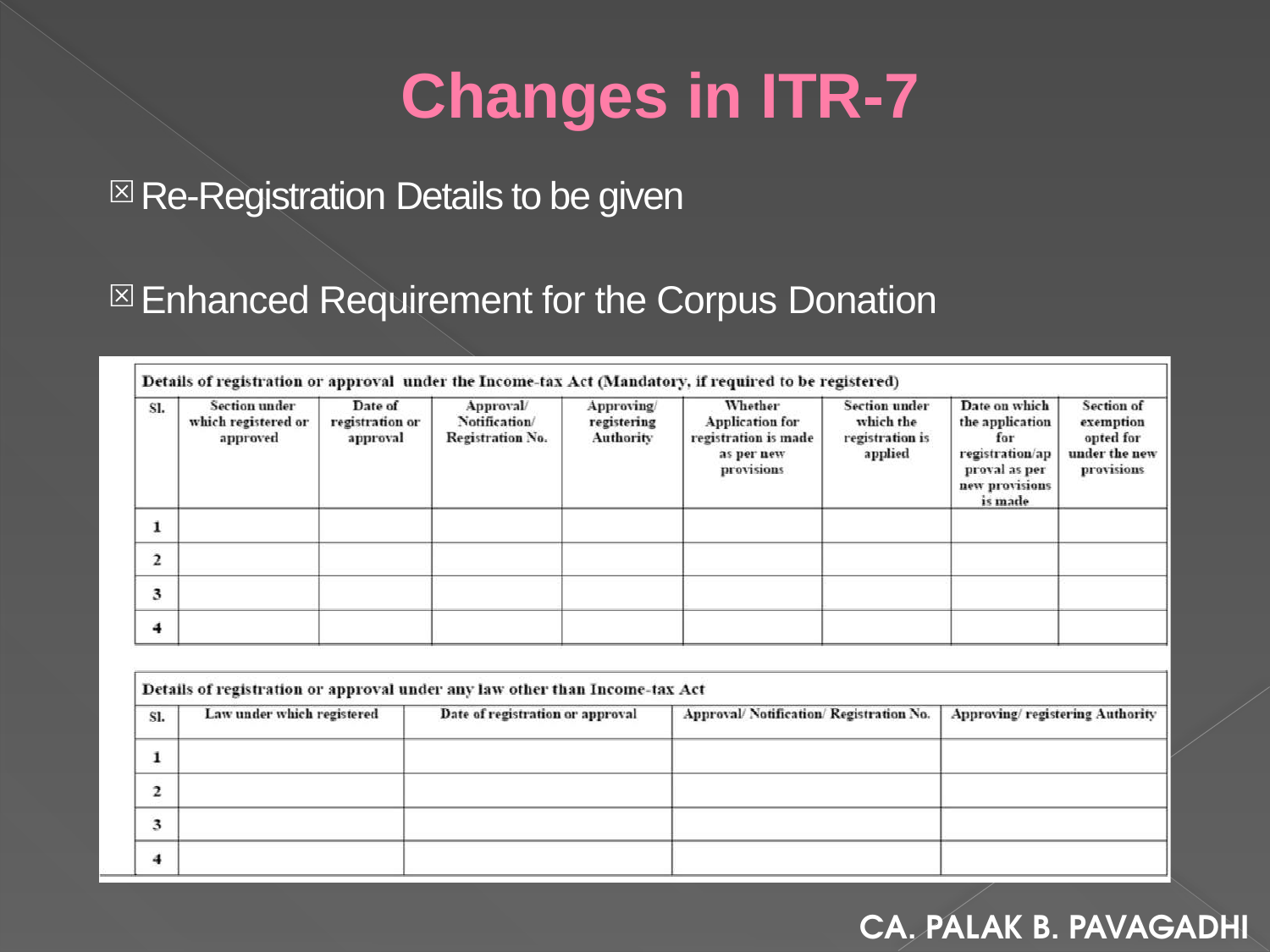

# Changes in ITR-7
Re-Registration Details to be given

Enhanced Requirement for the Corpus Donation
CA. PALAK B. PAVAGADHI